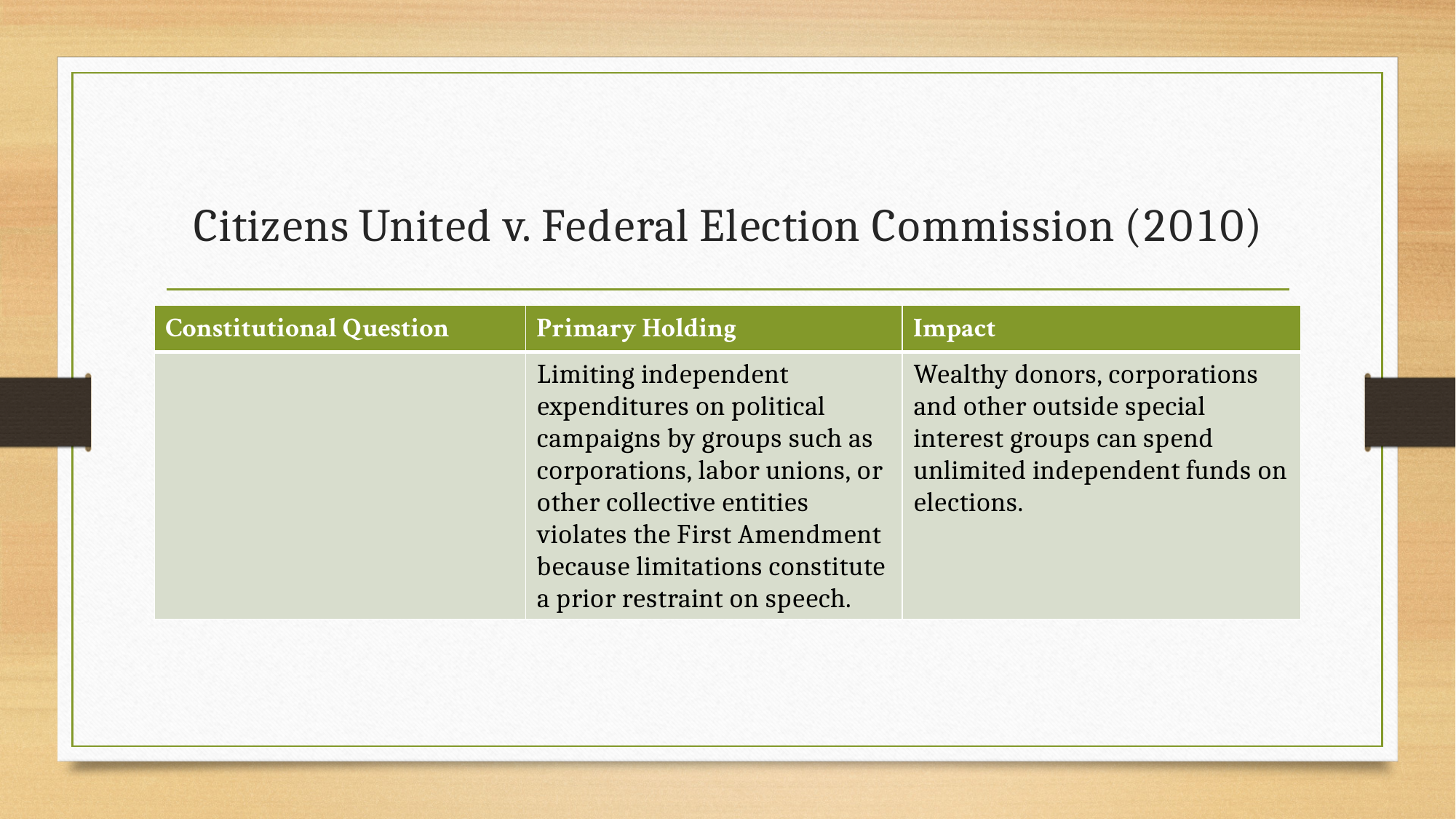

# Citizens United v. Federal Election Commission (2010)
| Constitutional Question | Primary Holding | Impact |
| --- | --- | --- |
|  | Limiting independent expenditures on political campaigns by groups such as corporations, labor unions, or other collective entities violates the First Amendment because limitations constitute a prior restraint on speech. | Wealthy donors, corporations and other outside special interest groups can spend unlimited independent funds on elections. |